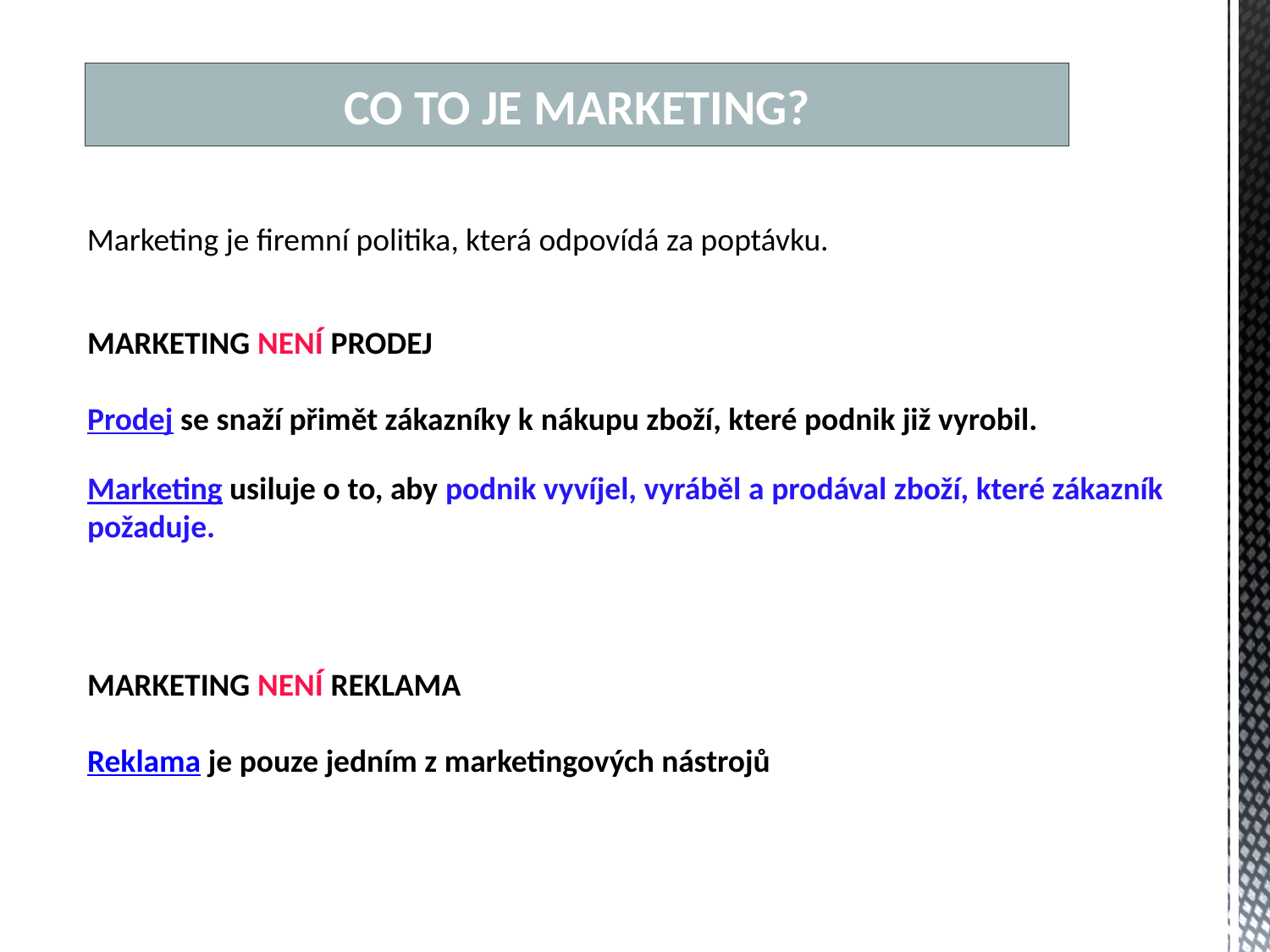

CO TO JE MARKETING?
Marketing je firemní politika, která odpovídá za poptávku.
MARKETING NENÍ PRODEJ

Prodej se snaží přimět zákazníky k nákupu zboží, které podnik již vyrobil.
Marketing usiluje o to, aby podnik vyvíjel, vyráběl a prodával zboží, které zákazník požaduje.
MARKETING NENÍ REKLAMA

Reklama je pouze jedním z marketingových nástrojů